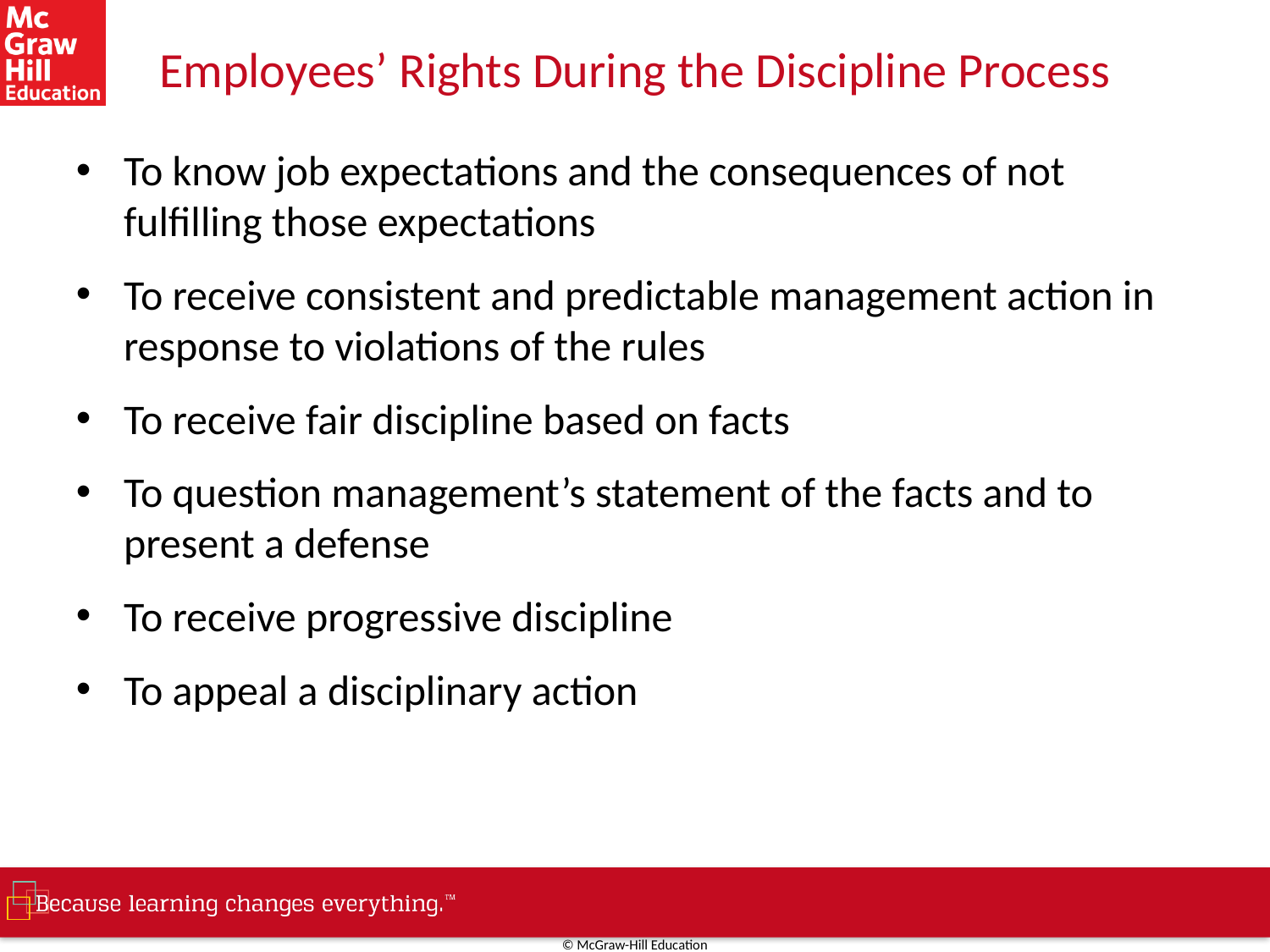

# Employees’ Rights During the Discipline Process
To know job expectations and the consequences of not fulfilling those expectations
To receive consistent and predictable management action in response to violations of the rules
To receive fair discipline based on facts
To question management’s statement of the facts and to present a defense
To receive progressive discipline
To appeal a disciplinary action